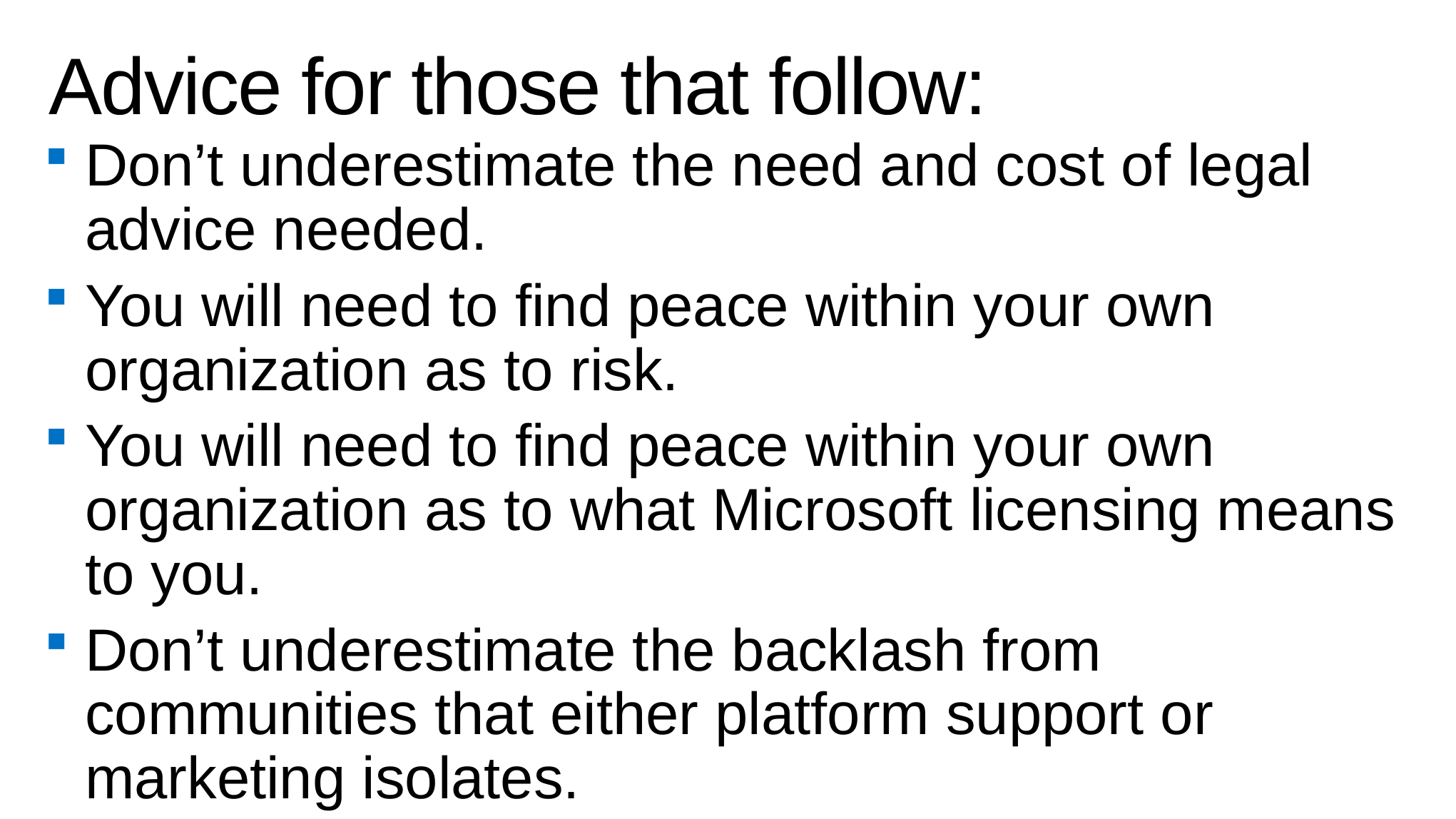

# Advice for those that follow:
Don’t underestimate the need and cost of legal advice needed.
You will need to find peace within your own organization as to risk.
You will need to find peace within your own organization as to what Microsoft licensing means to you.
Don’t underestimate the backlash from communities that either platform support or marketing isolates.